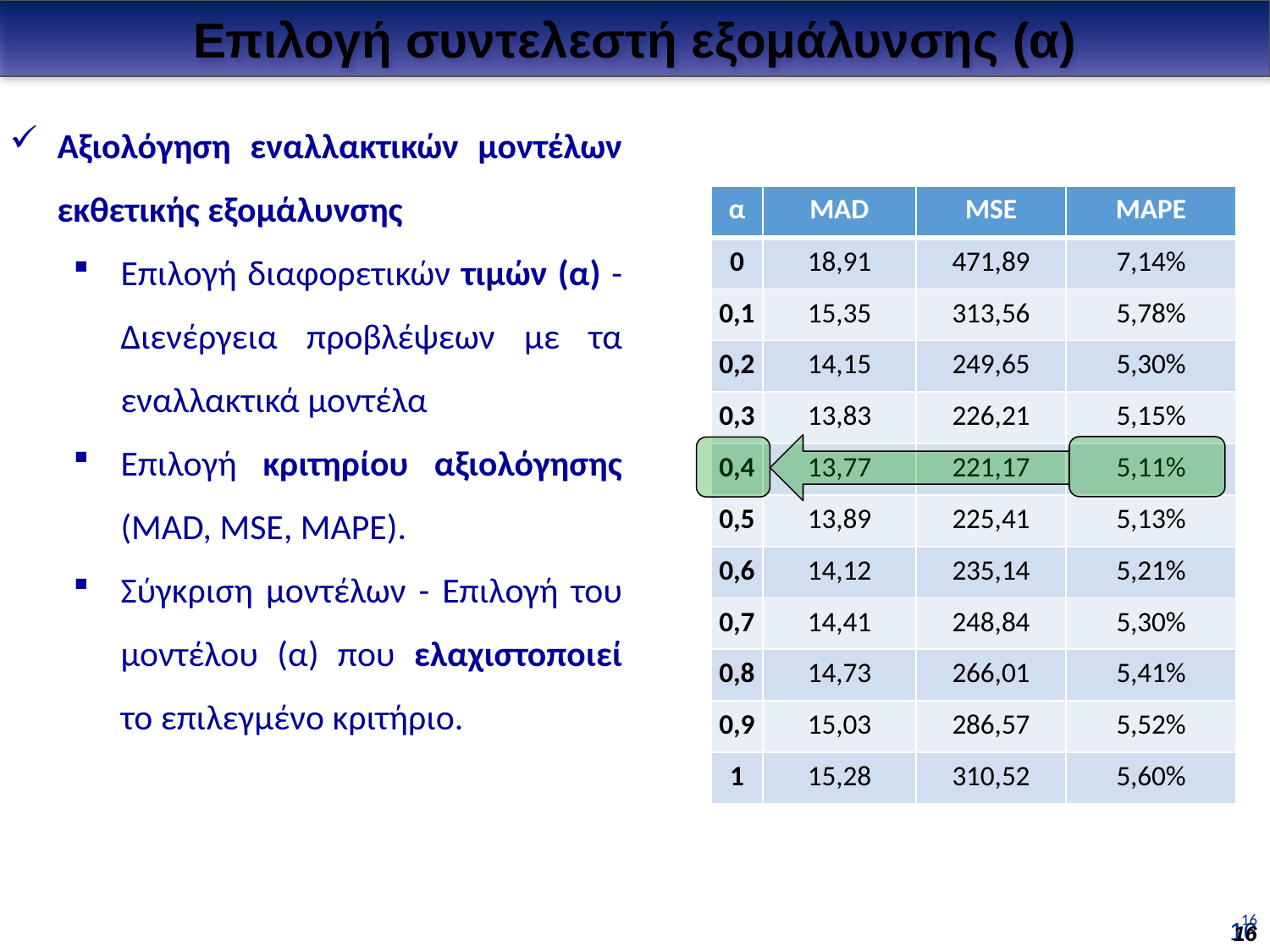

Επιλογή συντελεστή εξομάλυνσης (α)
Αξιολόγηση εναλλακτικών μοντέλων εκθετικής εξομάλυνσης
Επιλογή διαφορετικών τιμών (α) - Διενέργεια προβλέψεων με τα εναλλακτικά μοντέλα
Επιλογή κριτηρίου αξιολόγησης (MAD, MSE, MAPE).
Σύγκριση μοντέλων - Επιλογή του μοντέλου (α) που ελαχιστοποιεί το επιλεγμένο κριτήριο.
| α | MAD | MSE | MAPE |
| --- | --- | --- | --- |
| 0 | 18,91 | 471,89 | 7,14% |
| 0,1 | 15,35 | 313,56 | 5,78% |
| 0,2 | 14,15 | 249,65 | 5,30% |
| 0,3 | 13,83 | 226,21 | 5,15% |
| 0,4 | 13,77 | 221,17 | 5,11% |
| 0,5 | 13,89 | 225,41 | 5,13% |
| 0,6 | 14,12 | 235,14 | 5,21% |
| 0,7 | 14,41 | 248,84 | 5,30% |
| 0,8 | 14,73 | 266,01 | 5,41% |
| 0,9 | 15,03 | 286,57 | 5,52% |
| 1 | 15,28 | 310,52 | 5,60% |

16
16
16
16